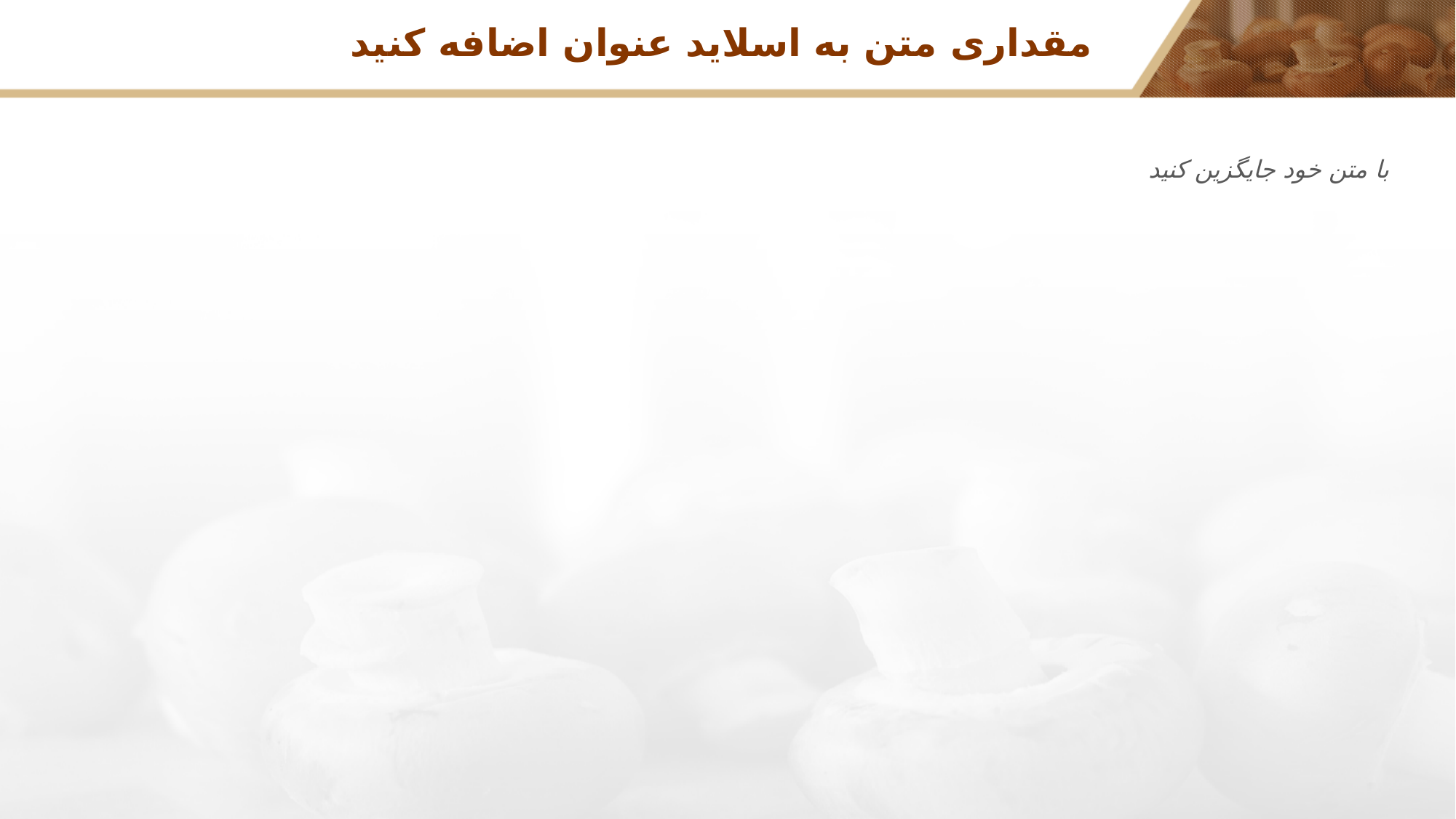

# مقداری متن به اسلاید عنوان اضافه کنید
با متن خود جایگزین کنید